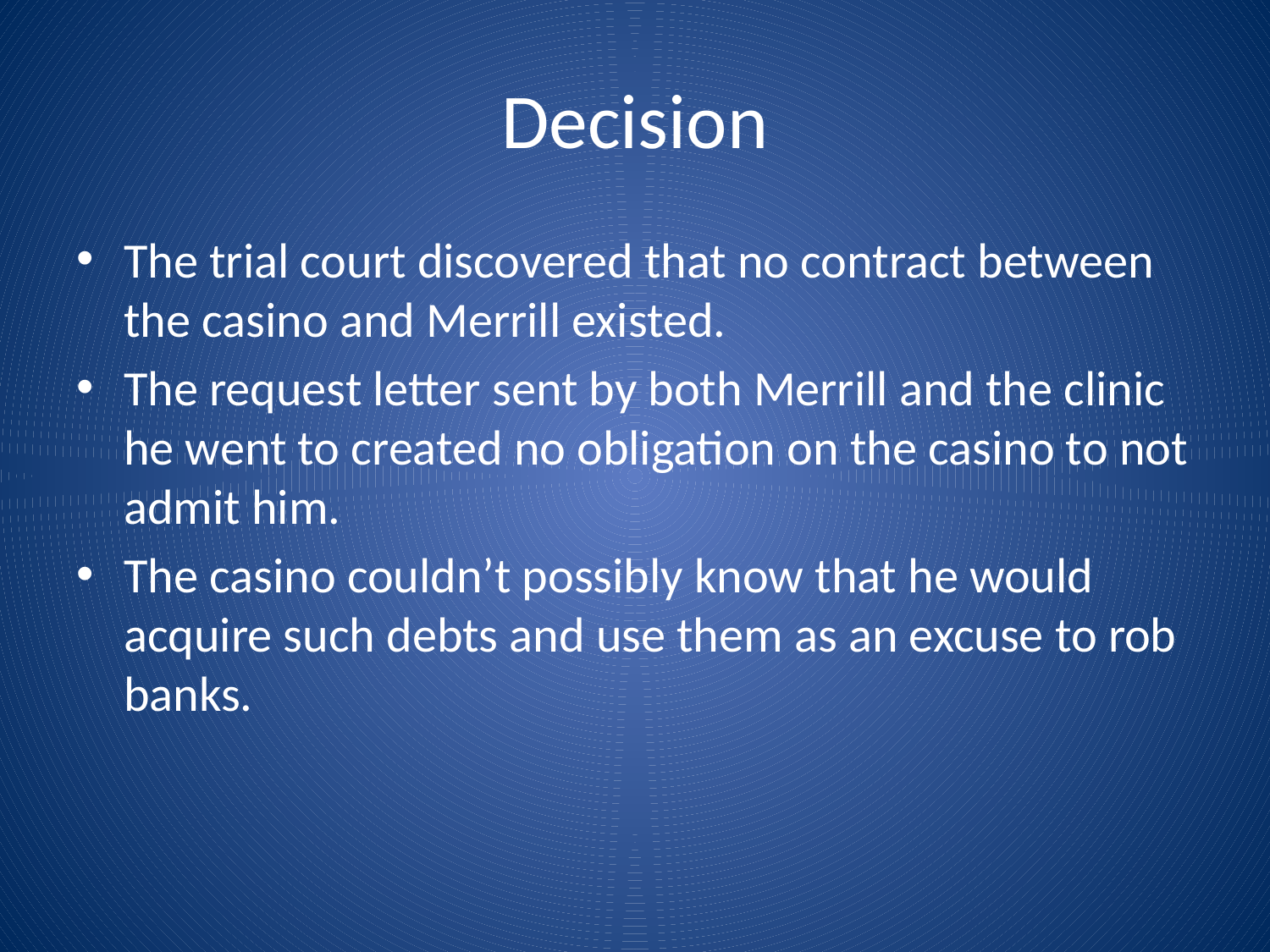

# Decision
The trial court discovered that no contract between the casino and Merrill existed.
The request letter sent by both Merrill and the clinic he went to created no obligation on the casino to not admit him.
The casino couldn’t possibly know that he would acquire such debts and use them as an excuse to rob banks.